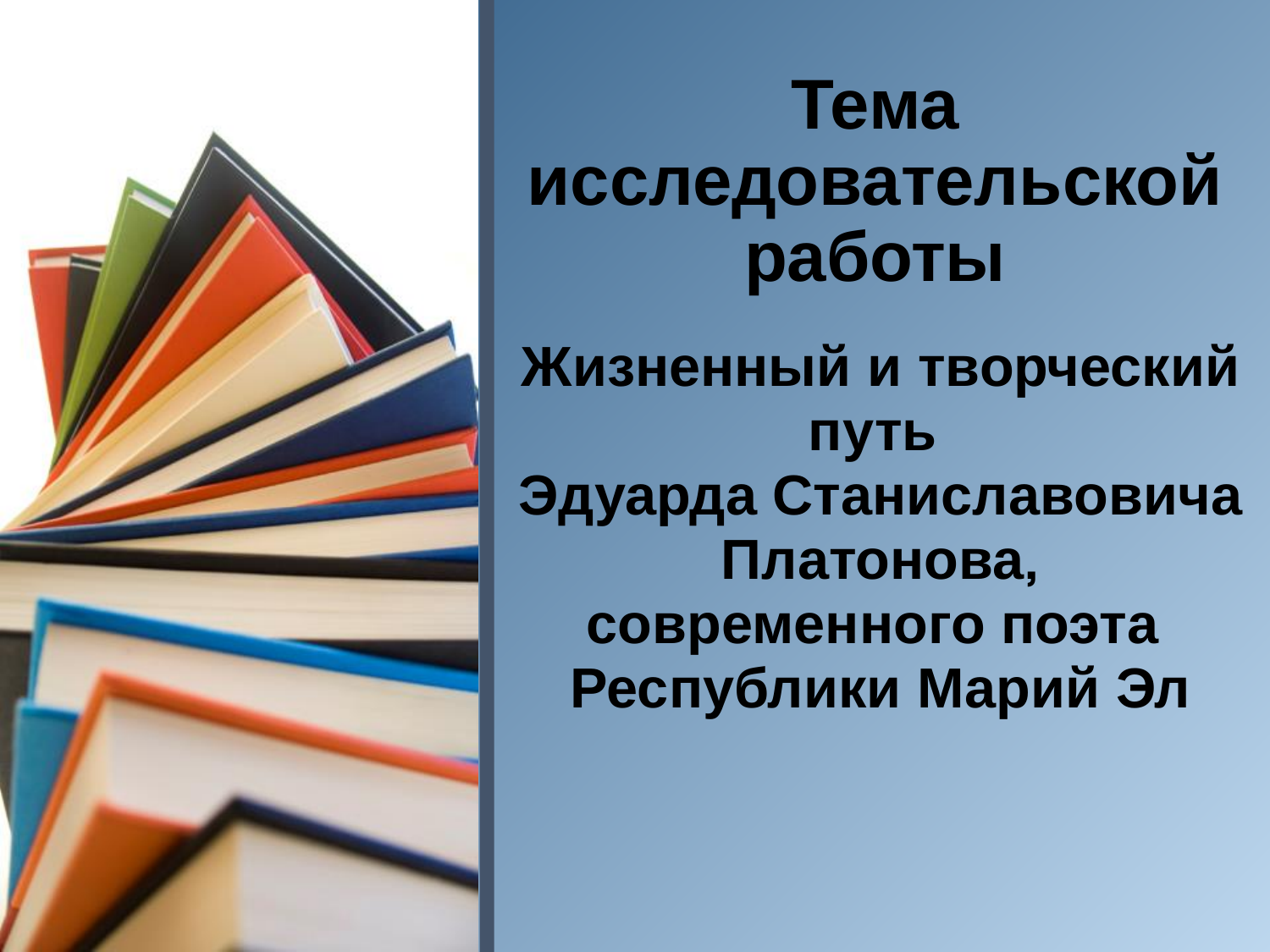

# Тема исследовательской работы
Жизненный и творческий путь
Эдуарда Станиславовича Платонова,
современного поэта
Республики Марий Эл